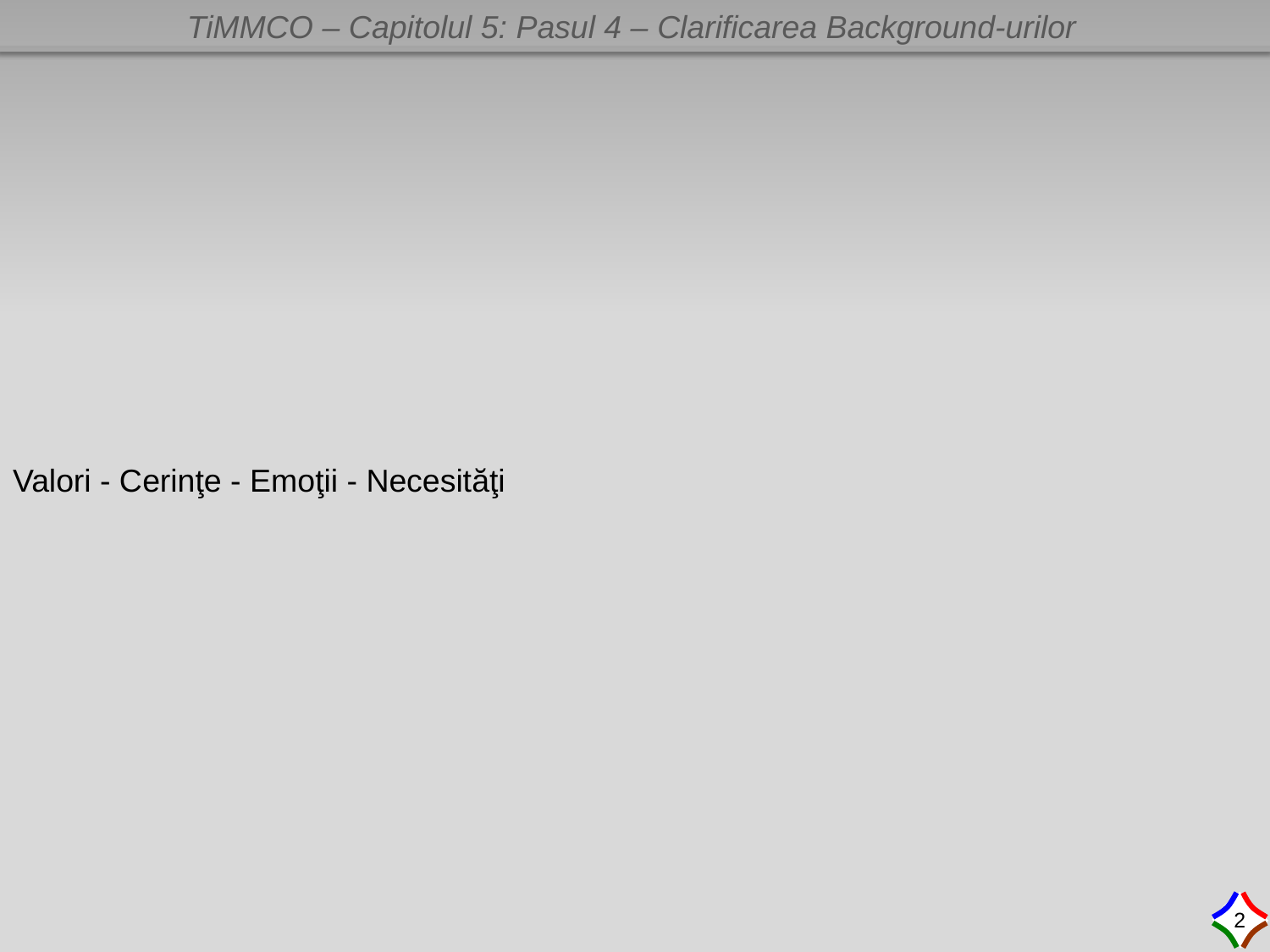

Valori - Cerinţe - Emoţii - Necesităţi